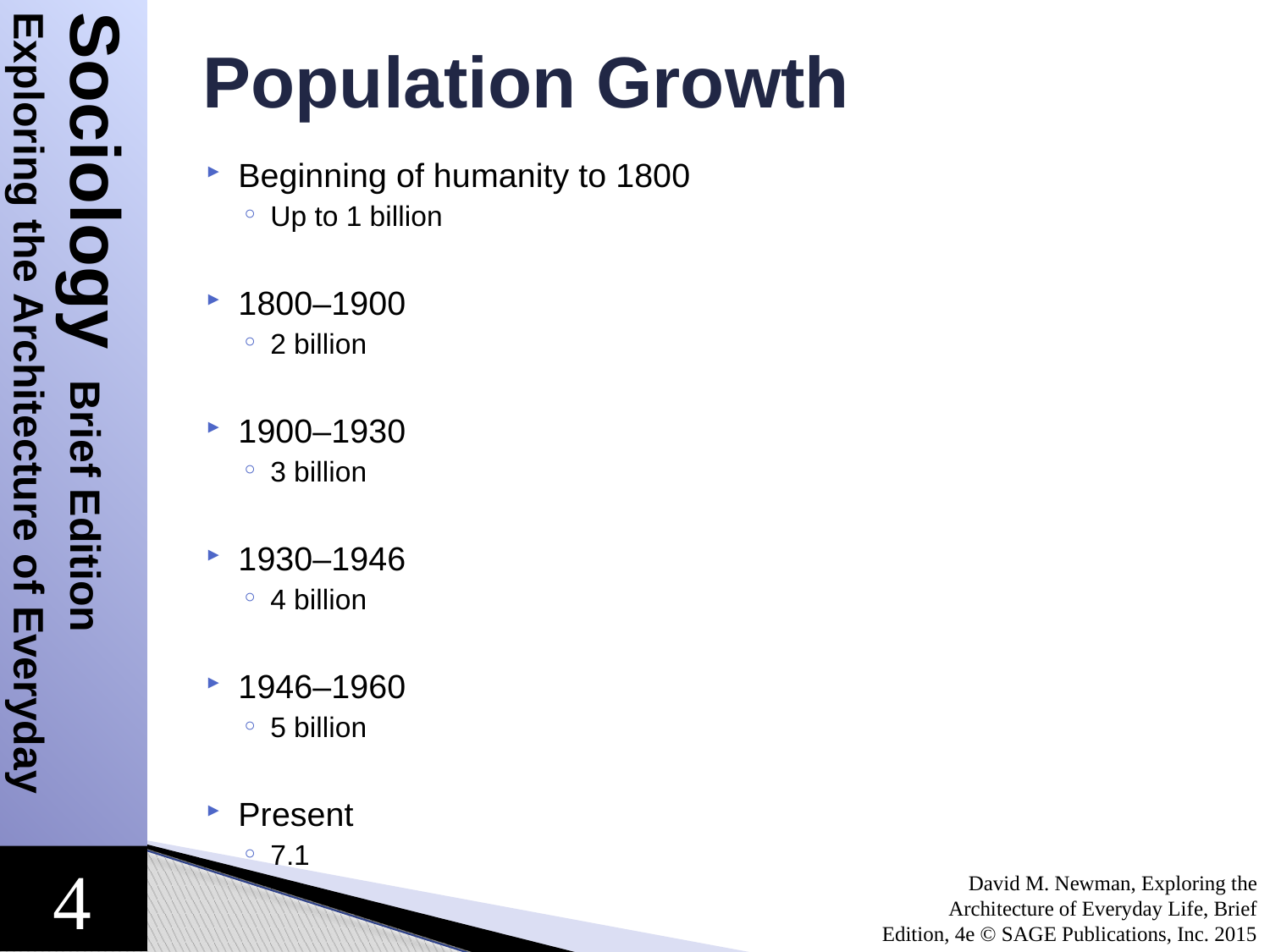

# Population Growth
Beginning of humanity to 1800
Up to 1 billion

1800–1900
2 billion

1900–1930
3 billion

1930–1946
4 billion

1946–1960
5 billion

Present
7.1

David M. Newman, Exploring the Architecture of Everyday Life, Brief Edition, 4e © SAGE Publications, Inc. 2015